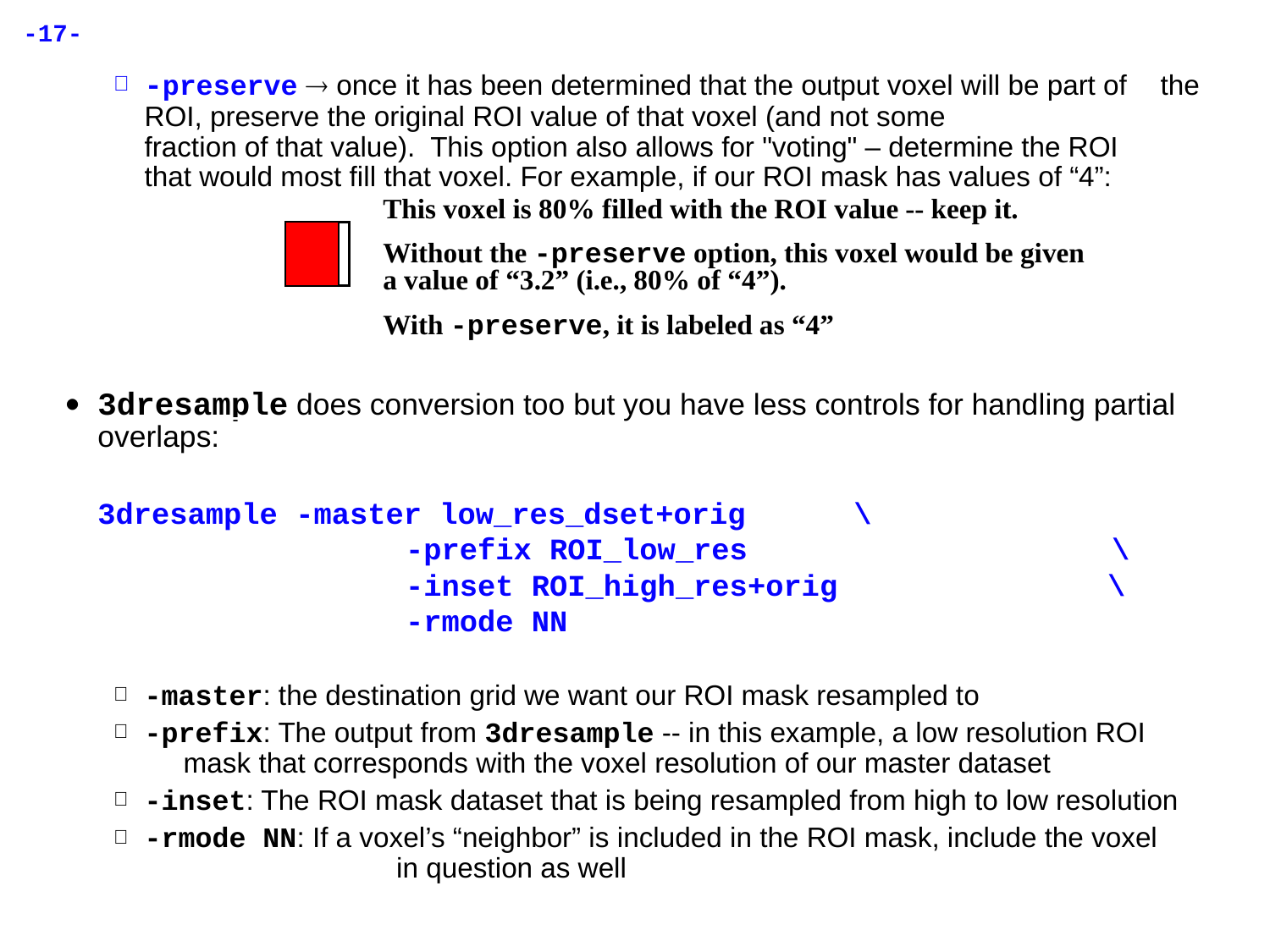

-preserve → once it has been determined that the output voxel will be part of 	the ROI, preserve the original ROI value of that voxel (and not some 		fraction of that value).  This option also allows for "voting" – determine the ROI 	that would most fill that voxel. For example, if our ROI mask has values of “4”:

3dresample does conversion too but you have less controls for handling partial overlaps:

	3dresample -master low_res_dset+orig      \
			   -prefix ROI_low_res	              \
			   -inset ROI_high_res+orig               \
			   -rmode NN

-master: the destination grid we want our ROI mask resampled to
-prefix: The output from 3dresample -- in this example, a low resolution ROI 	           mask that corresponds with the voxel resolution of our master dataset
-inset: The ROI mask dataset that is being resampled from high to low resolution
-rmode NN: If a voxel’s “neighbor” is included in the ROI mask, include the voxel 	                in question as well
This voxel is 80% filled with the ROI value -- keep it.
Without the -preserve option, this voxel would be given a value of “3.2” (i.e., 80% of “4”).
With -preserve, it is labeled as “4”